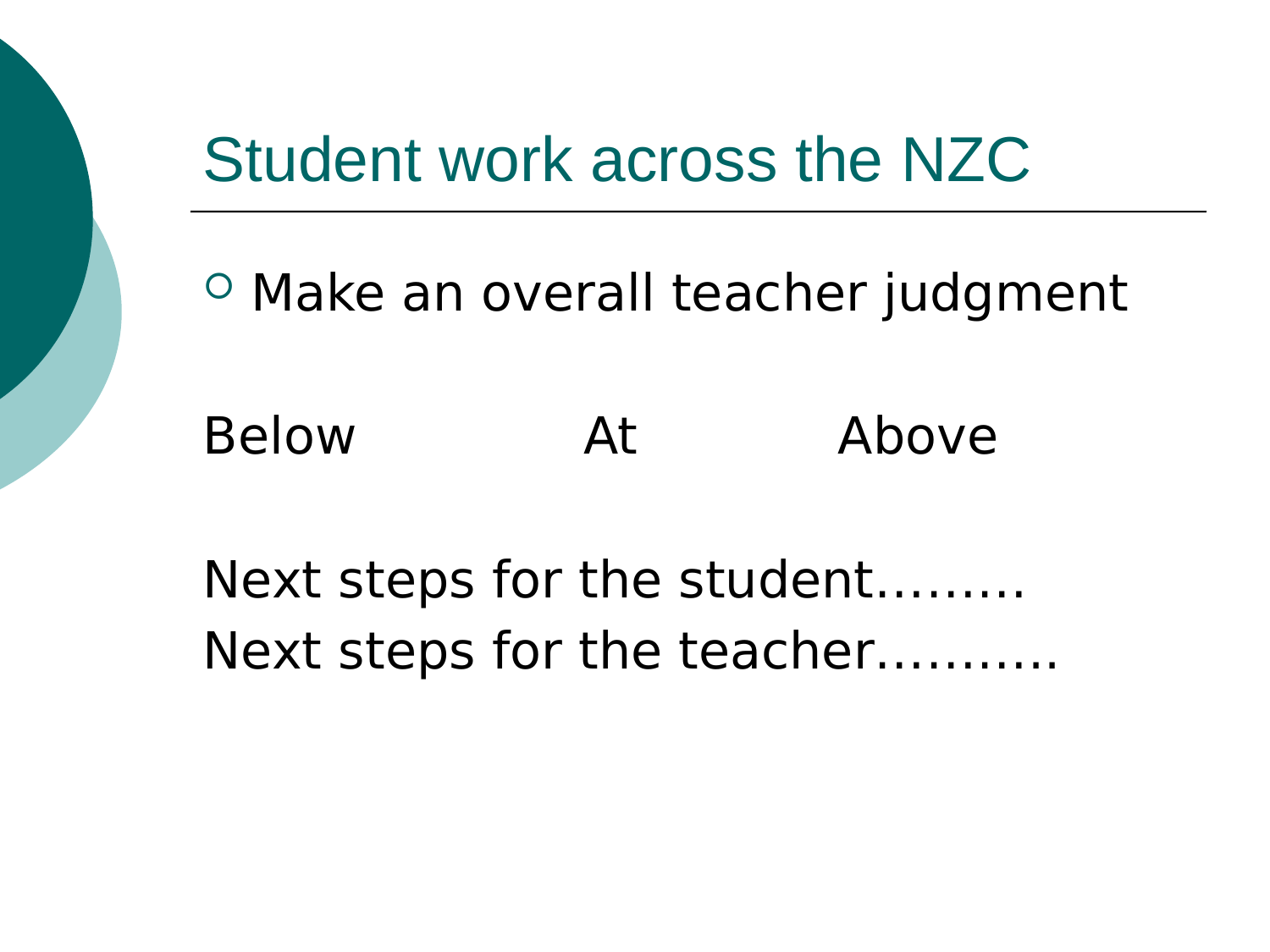

# Student work across the NZC
Make an overall teacher judgment

Below		At		Above

Next steps for the student………
Next steps for the teacher………..